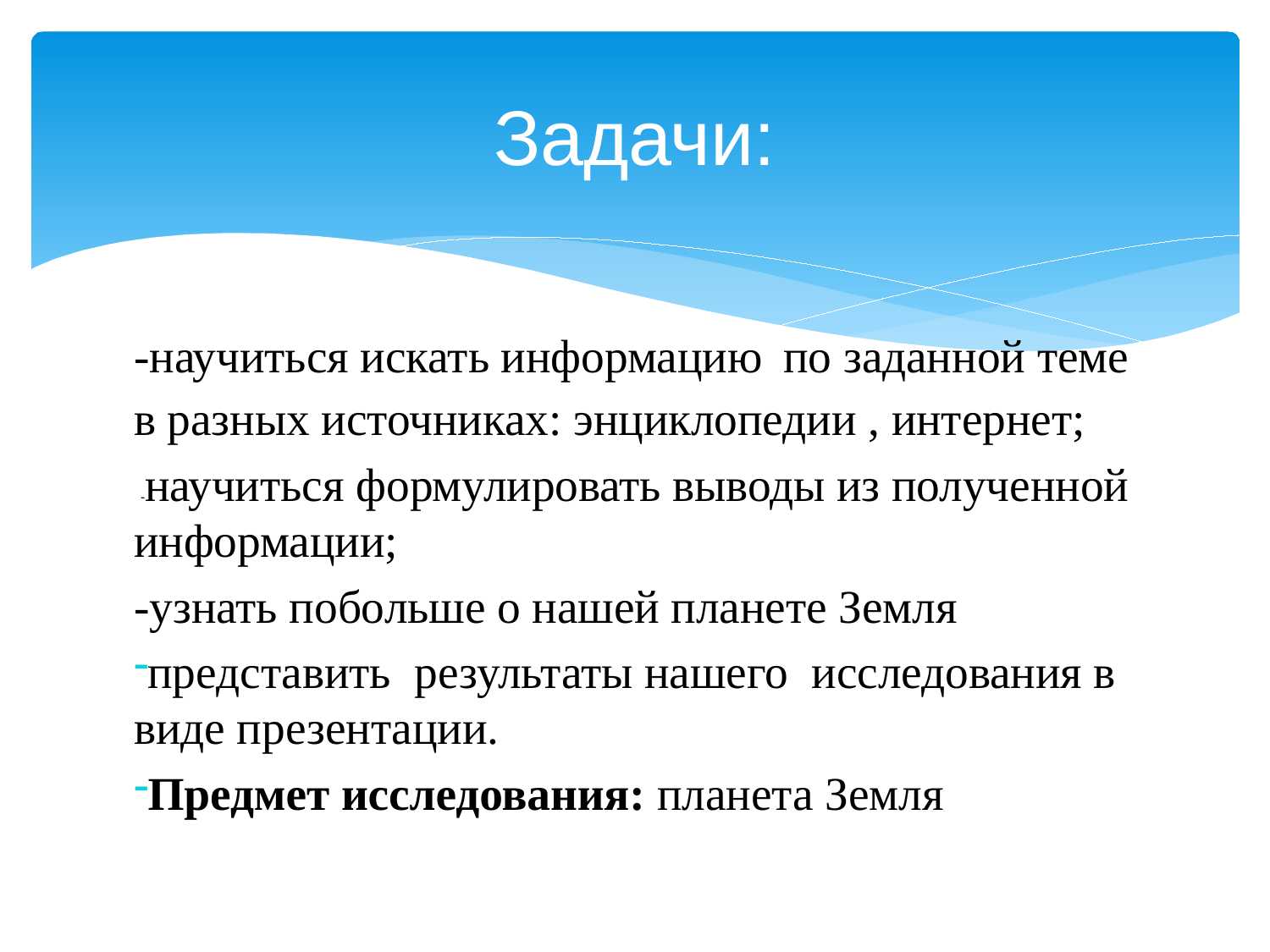

# Задачи:
-научиться искать информацию по заданной теме в разных источниках: энциклопедии , интернет;
  -научиться формулировать выводы из полученной информации;
-узнать побольше о нашей планете Земля
представить  результаты нашего  исследования в виде презентации.
Предмет исследования: планета Земля